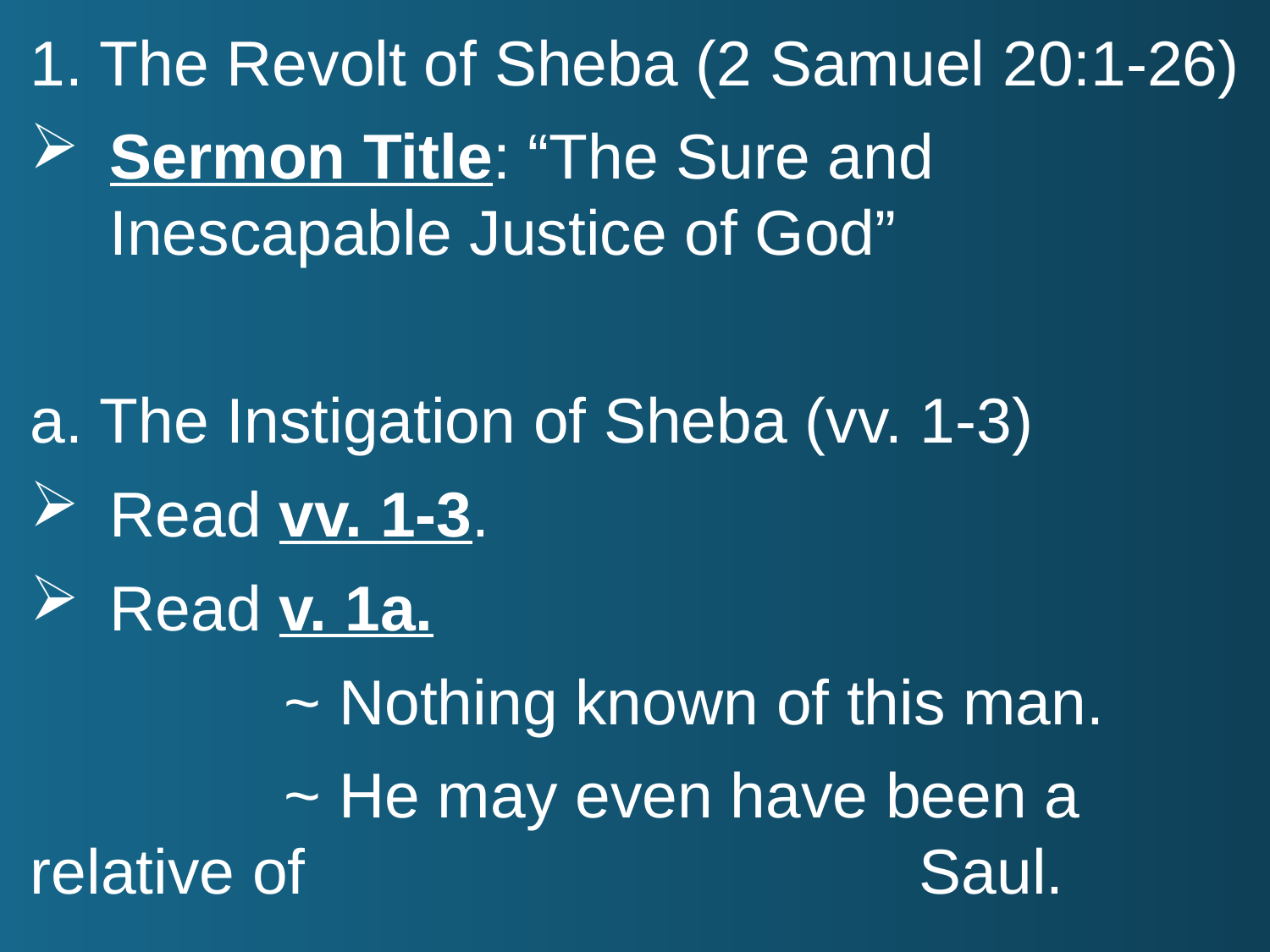

1. The Revolt of Sheba (2 Samuel 20:1-26)
Sermon Title: “The Sure and Inescapable Justice of God”

a. The Instigation of Sheba (vv. 1-3)
Read vv. 1-3.
Read v. 1a.
		~ Nothing known of this man.
		~ He may even have been a relative of 					Saul.